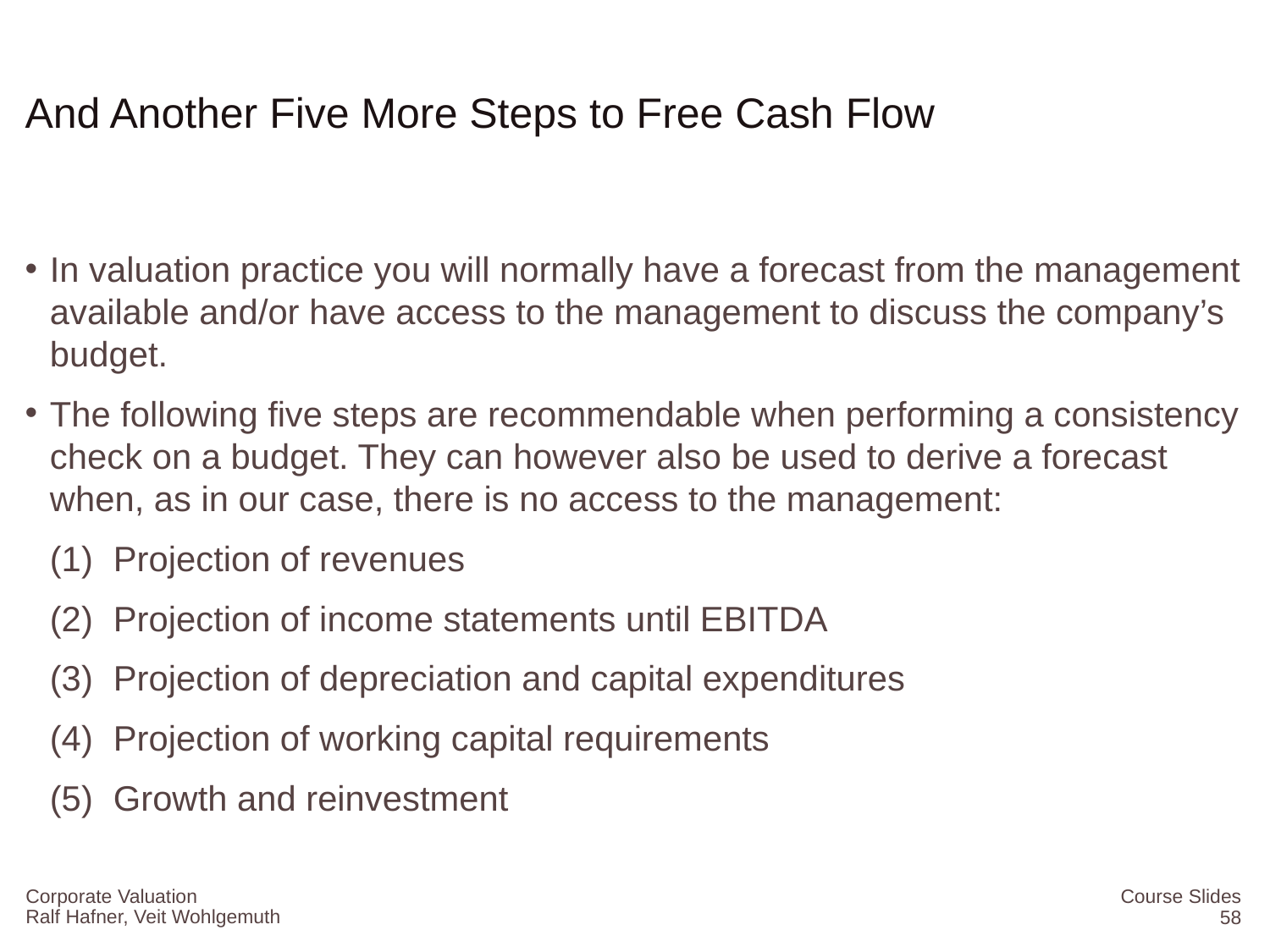

# And Another Five More Steps to Free Cash Flow
In valuation practice you will normally have a forecast from the management available and/or have access to the management to discuss the company’s budget.
The following five steps are recommendable when performing a consistency check on a budget. They can however also be used to derive a forecast when, as in our case, there is no access to the management:
Projection of revenues
Projection of income statements until EBITDA
Projection of depreciation and capital expenditures
Projection of working capital requirements
Growth and reinvestment
Corporate Valuation
Course Slides
58